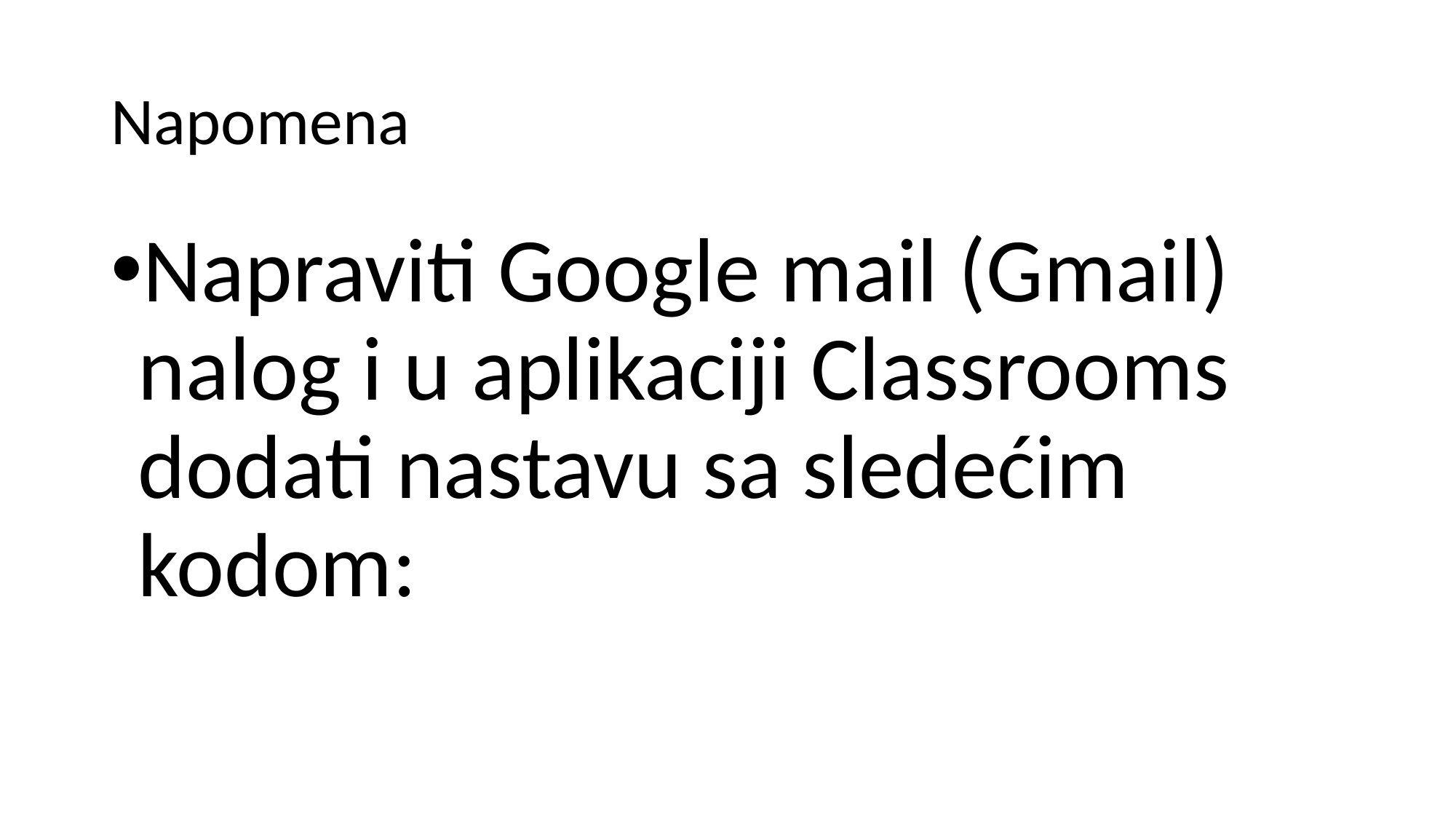

# Napomena
Napraviti Google mail (Gmail) nalog i u aplikaciji Classrooms dodati nastavu sa sledećim kodom: